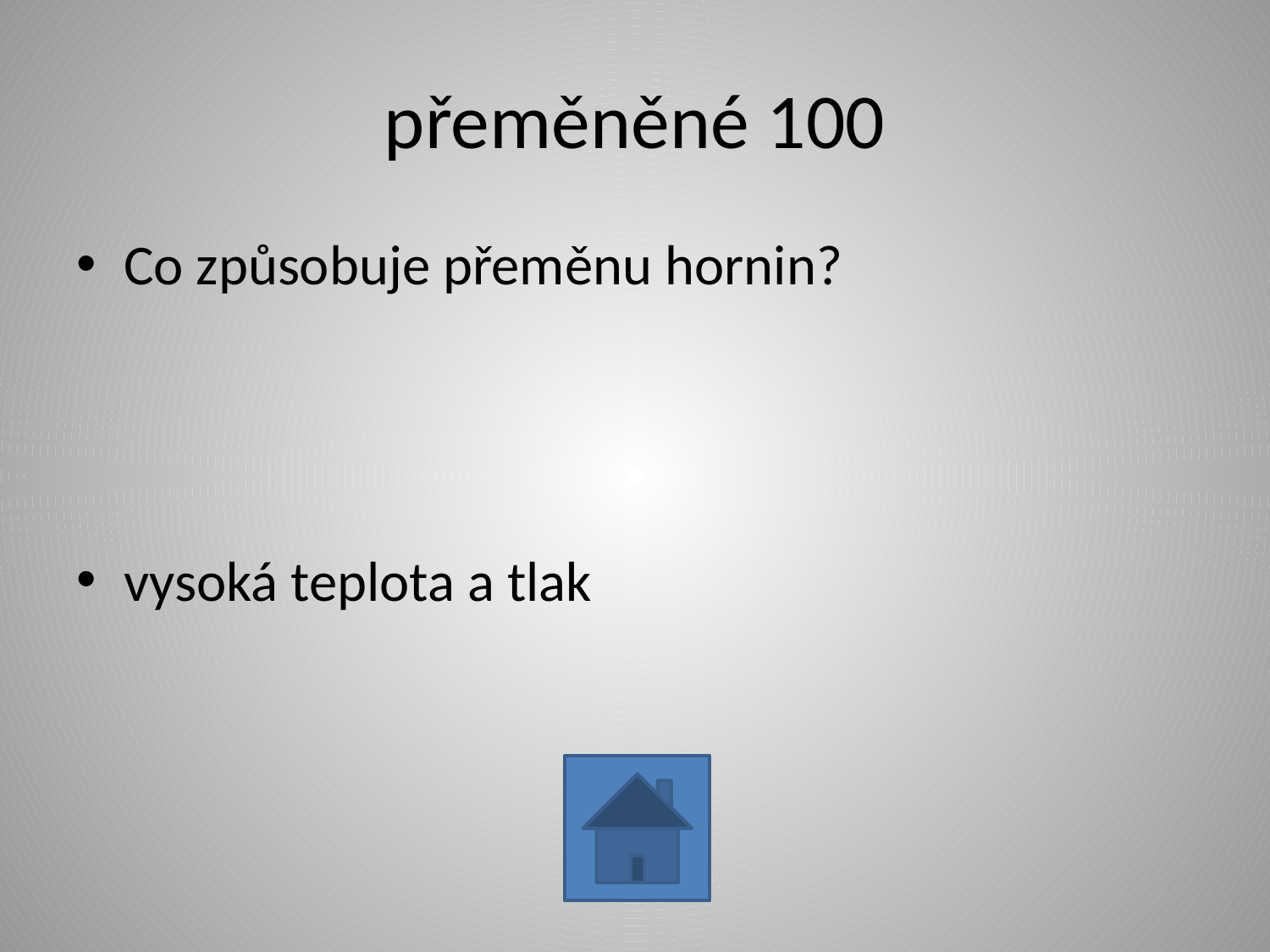

# přeměněné 100
Co způsobuje přeměnu hornin?

vysoká teplota a tlak